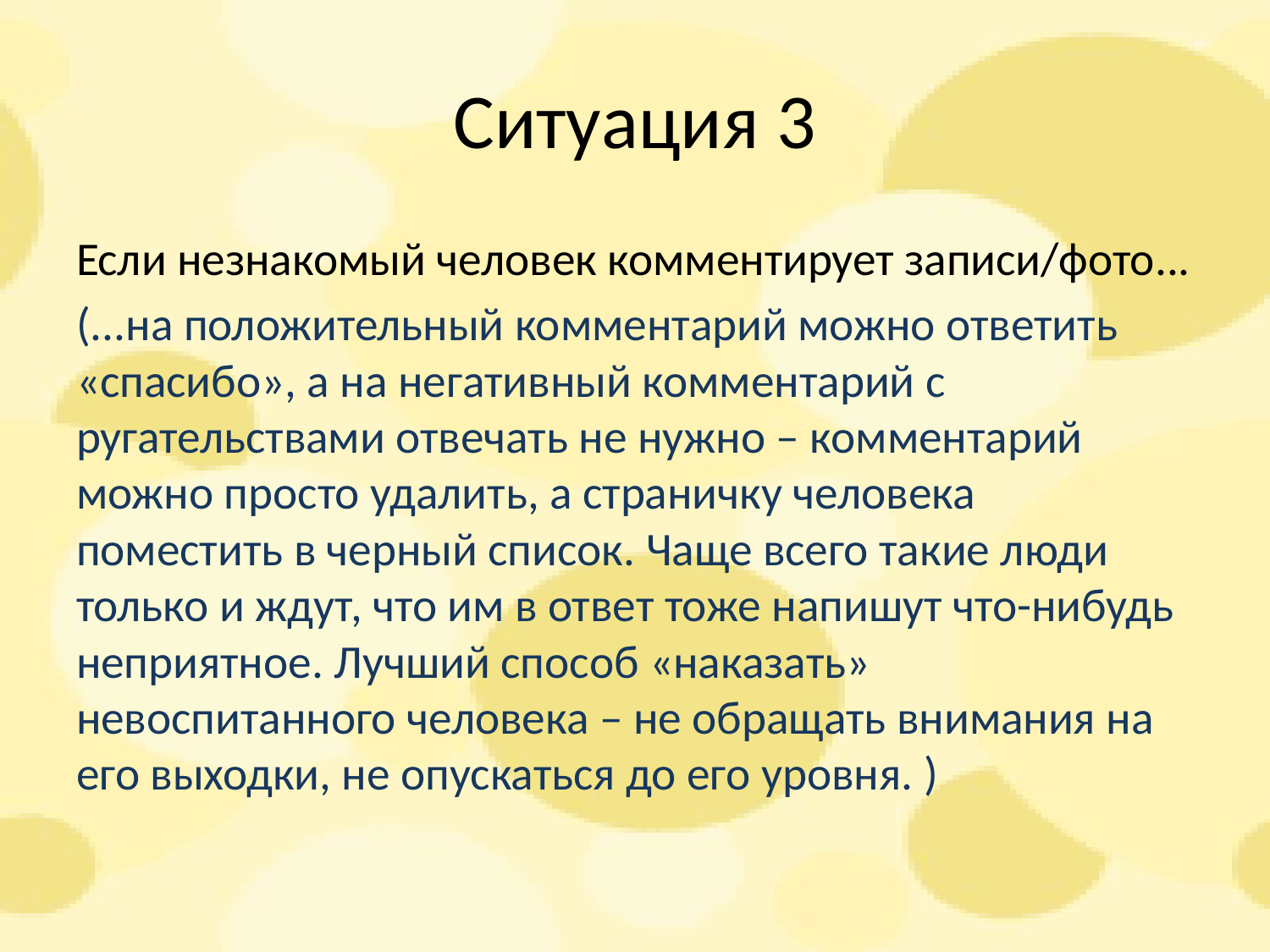

# Ситуация 3
Если незнакомый человек комментирует записи/фото...
(...на положительный комментарий можно ответить «спасибо», а на негативный комментарий с ругательствами отвечать не нужно – комментарий можно просто удалить, а страничку человека поместить в черный список. Чаще всего такие люди только и ждут, что им в ответ тоже напишут что-нибудь неприятное. Лучший способ «наказать» невоспитанного человека – не обращать внимания на его выходки, не опускаться до его уровня. )